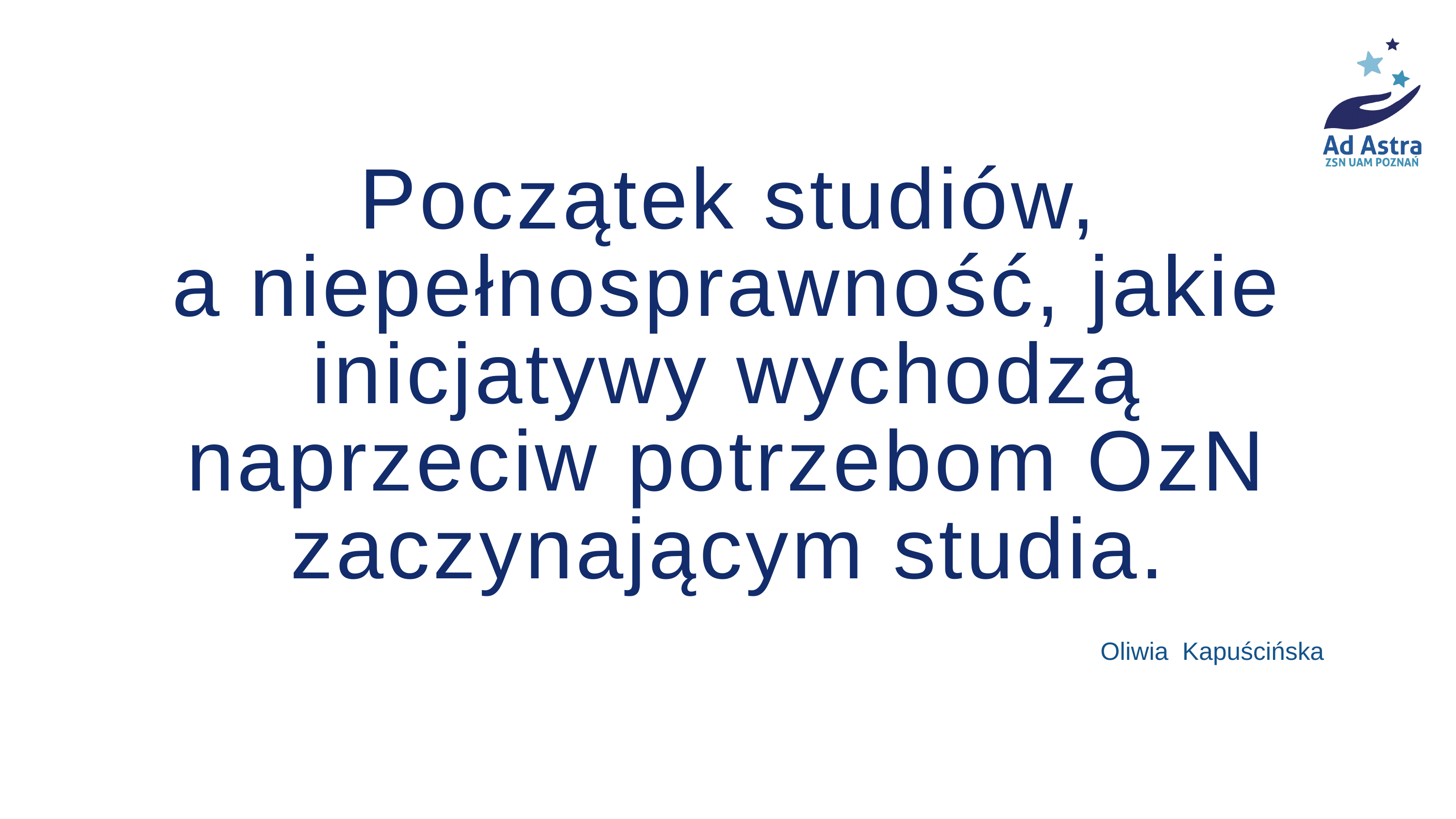

Początek studiów,
a niepełnosprawność, jakie inicjatywy wychodzą naprzeciw potrzebom OzN zaczynającym studia.
Oliwia  Kapuścińska